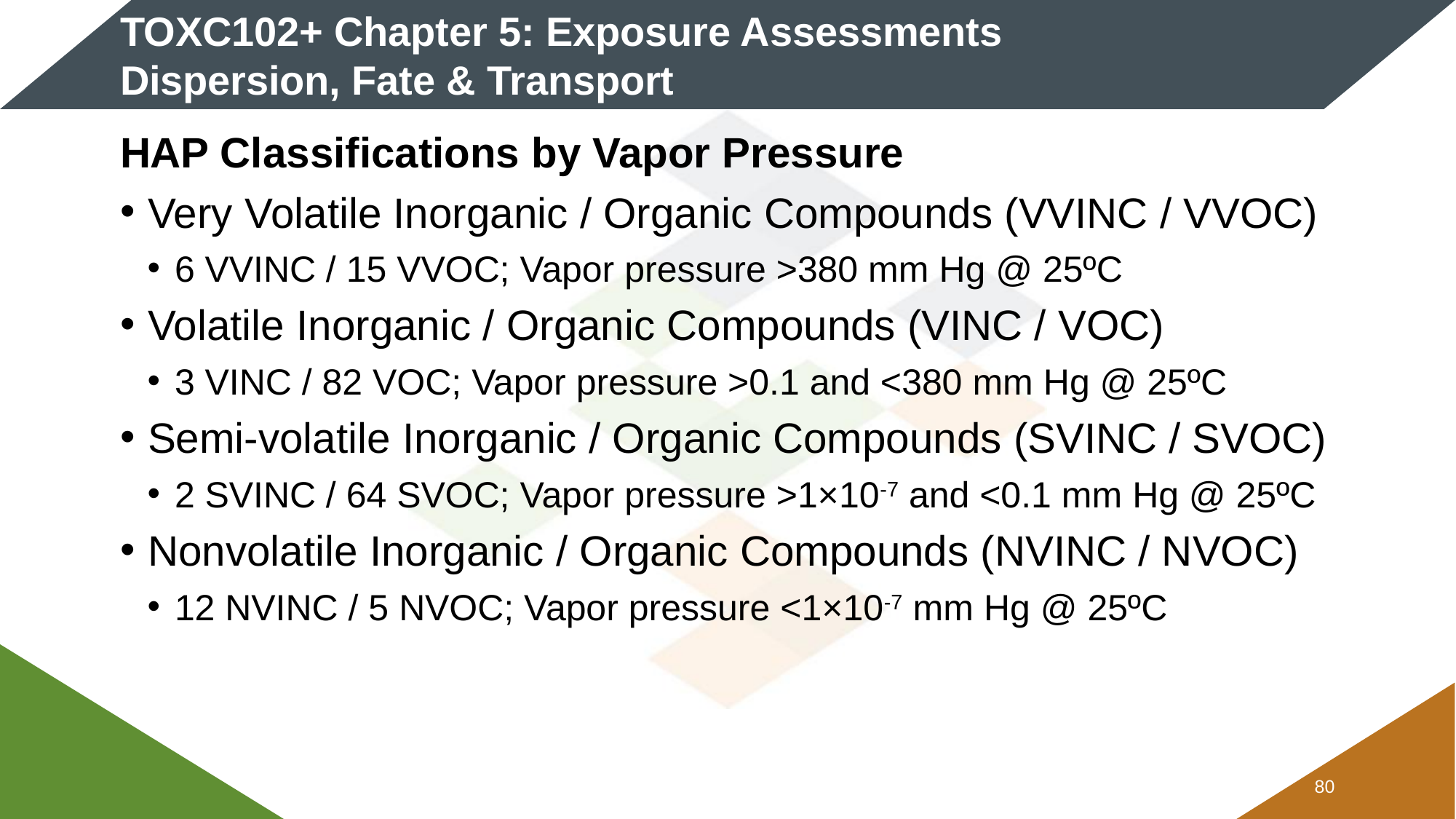

# TOXC102+ Chapter 5: Exposure Assessments Dispersion, Fate & Transport
HAP Classifications by Vapor Pressure
Very Volatile Inorganic / Organic Compounds (VVINC / VVOC)
6 VVINC / 15 VVOC; Vapor pressure >380 mm Hg @ 25ºC
Volatile Inorganic / Organic Compounds (VINC / VOC)
3 VINC / 82 VOC; Vapor pressure >0.1 and <380 mm Hg @ 25ºC
Semi-volatile Inorganic / Organic Compounds (SVINC / SVOC)
2 SVINC / 64 SVOC; Vapor pressure >1×10-7 and <0.1 mm Hg @ 25ºC
Nonvolatile Inorganic / Organic Compounds (NVINC / NVOC)
12 NVINC / 5 NVOC; Vapor pressure <1×10-7 mm Hg @ 25ºC
80